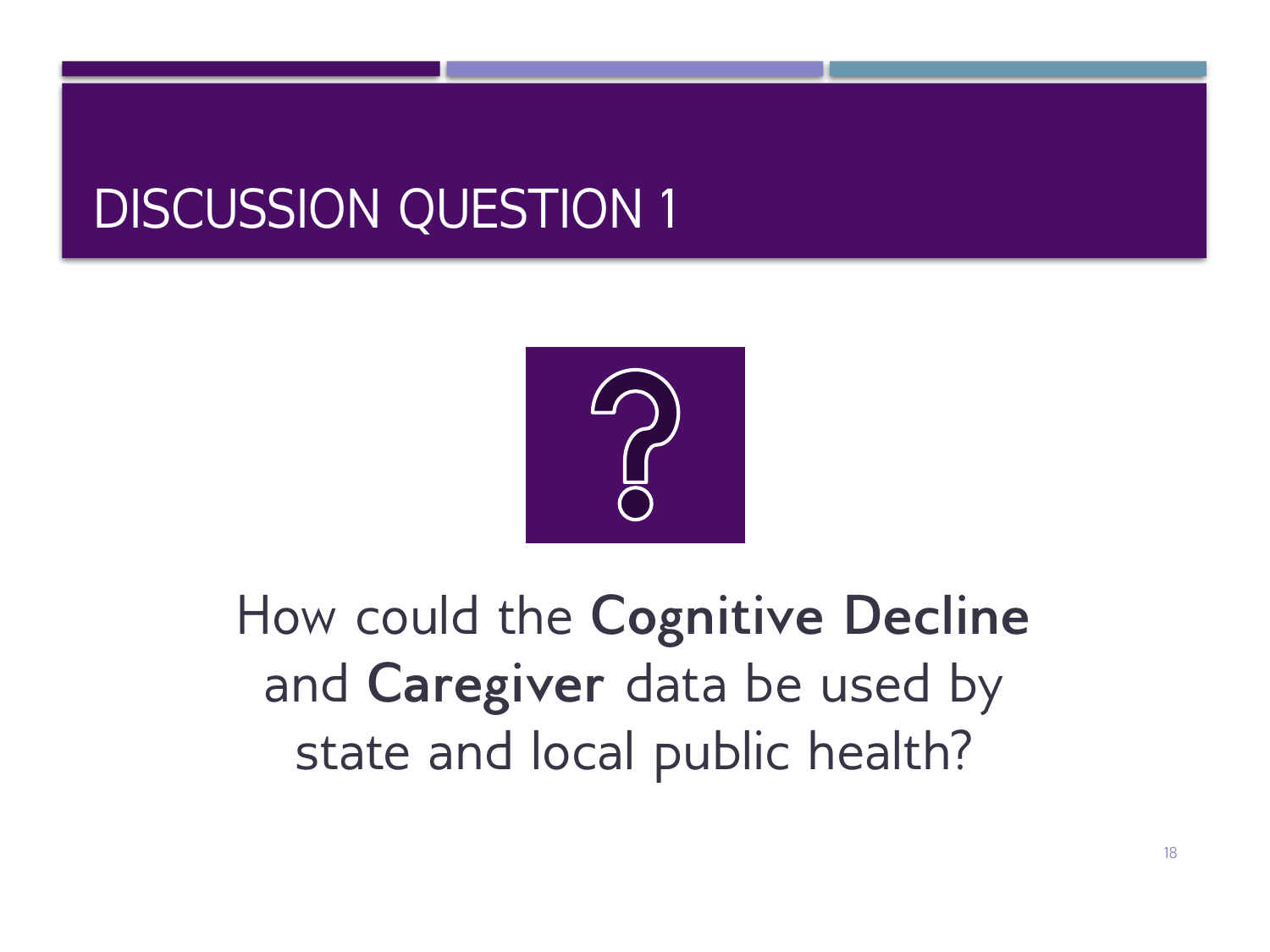

# Discussion Question 1

How could the Cognitive Decline and Caregiver data be used by state and local public health?

18